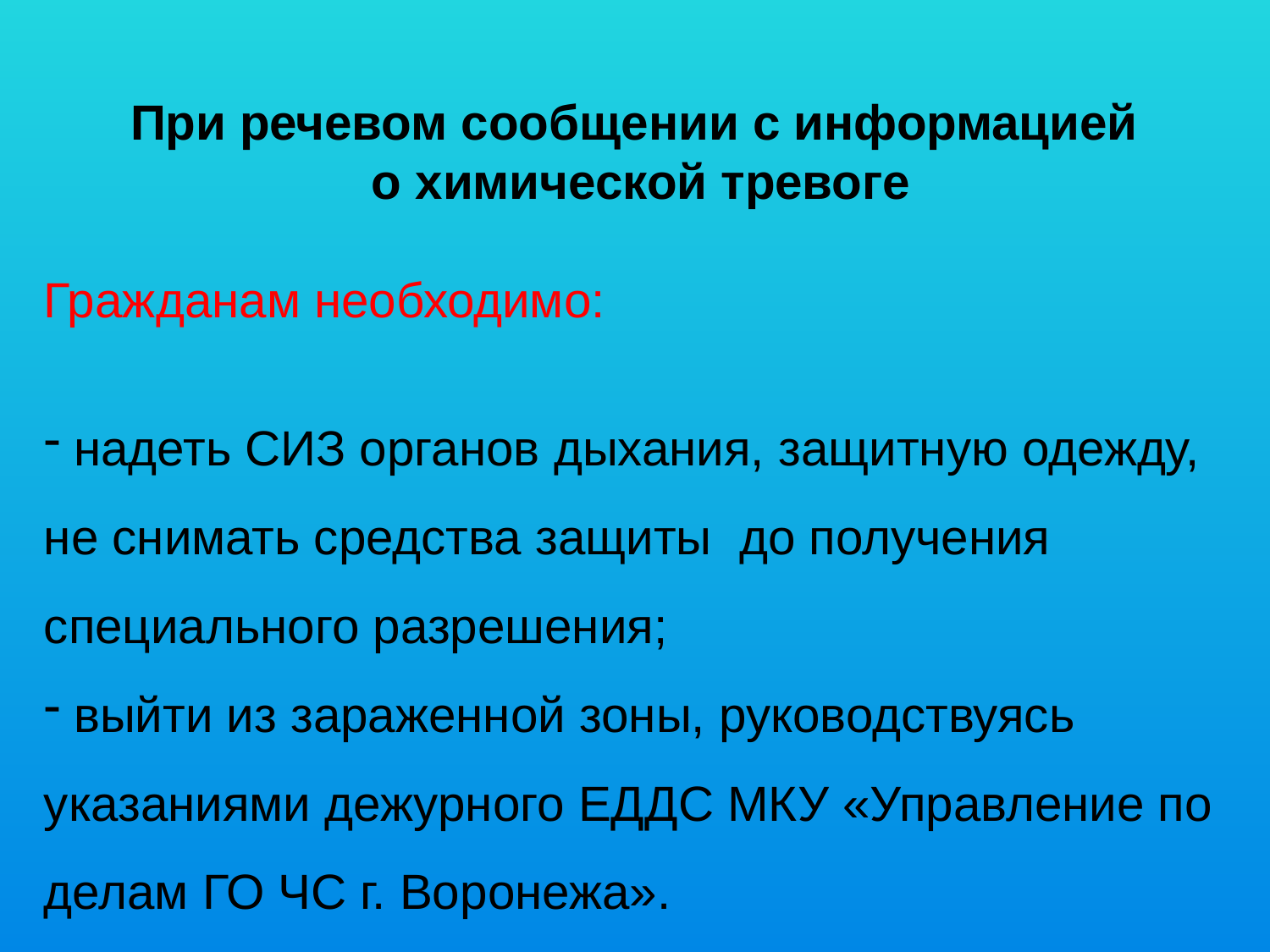

При речевом сообщении с информацией
 о химической тревоге

Гражданам необходимо:

 надеть СИЗ органов дыхания, защитную одежду, не снимать средства защиты  до получения специального разрешения;
 выйти из зараженной зоны, руководствуясь указаниями дежурного ЕДДС МКУ «Управление по делам ГО ЧС г. Воронежа».